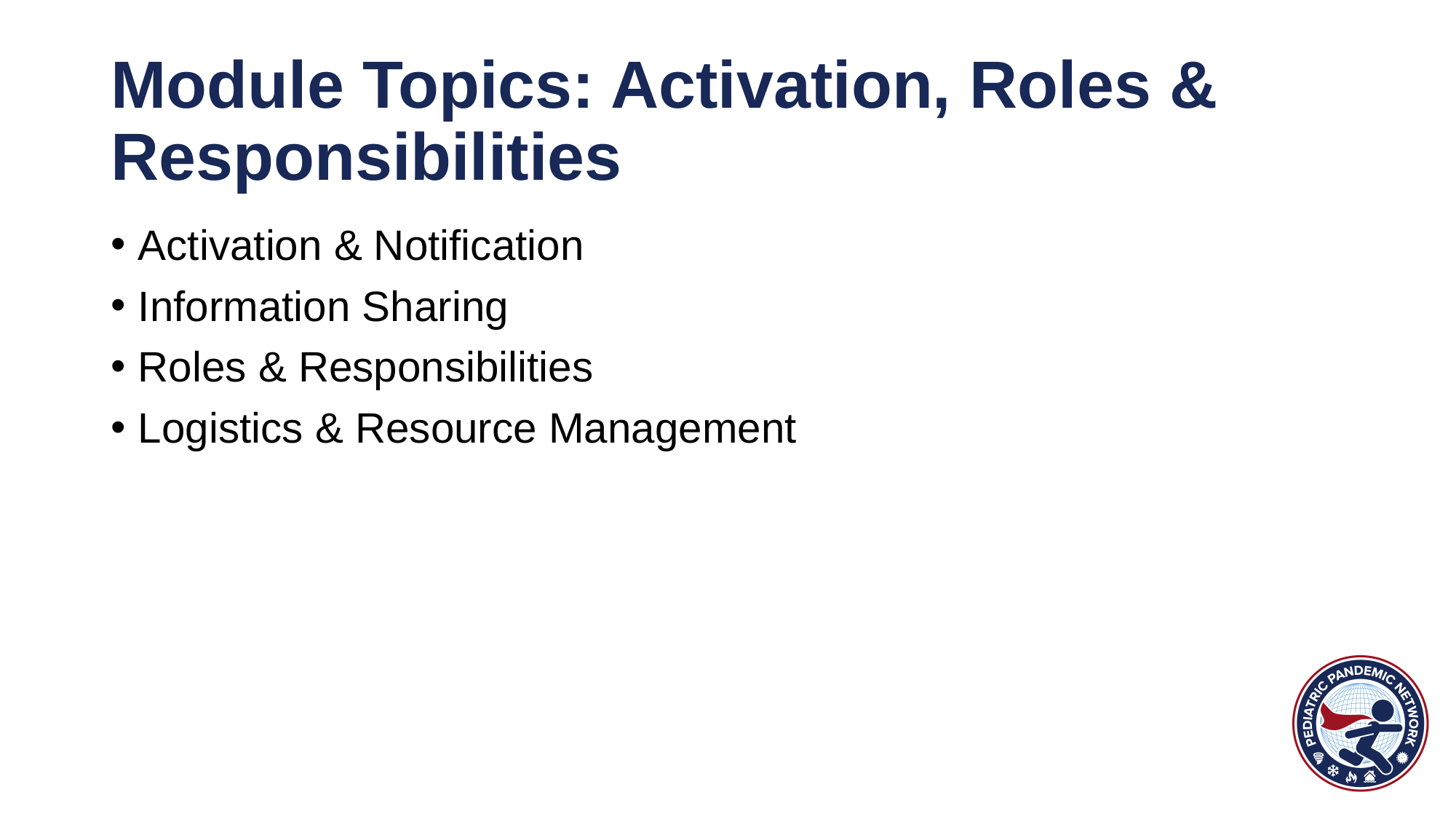

# Module Topics: Activation, Roles & Responsibilities
Activation & Notification
Information Sharing
Roles & Responsibilities
Logistics & Resource Management